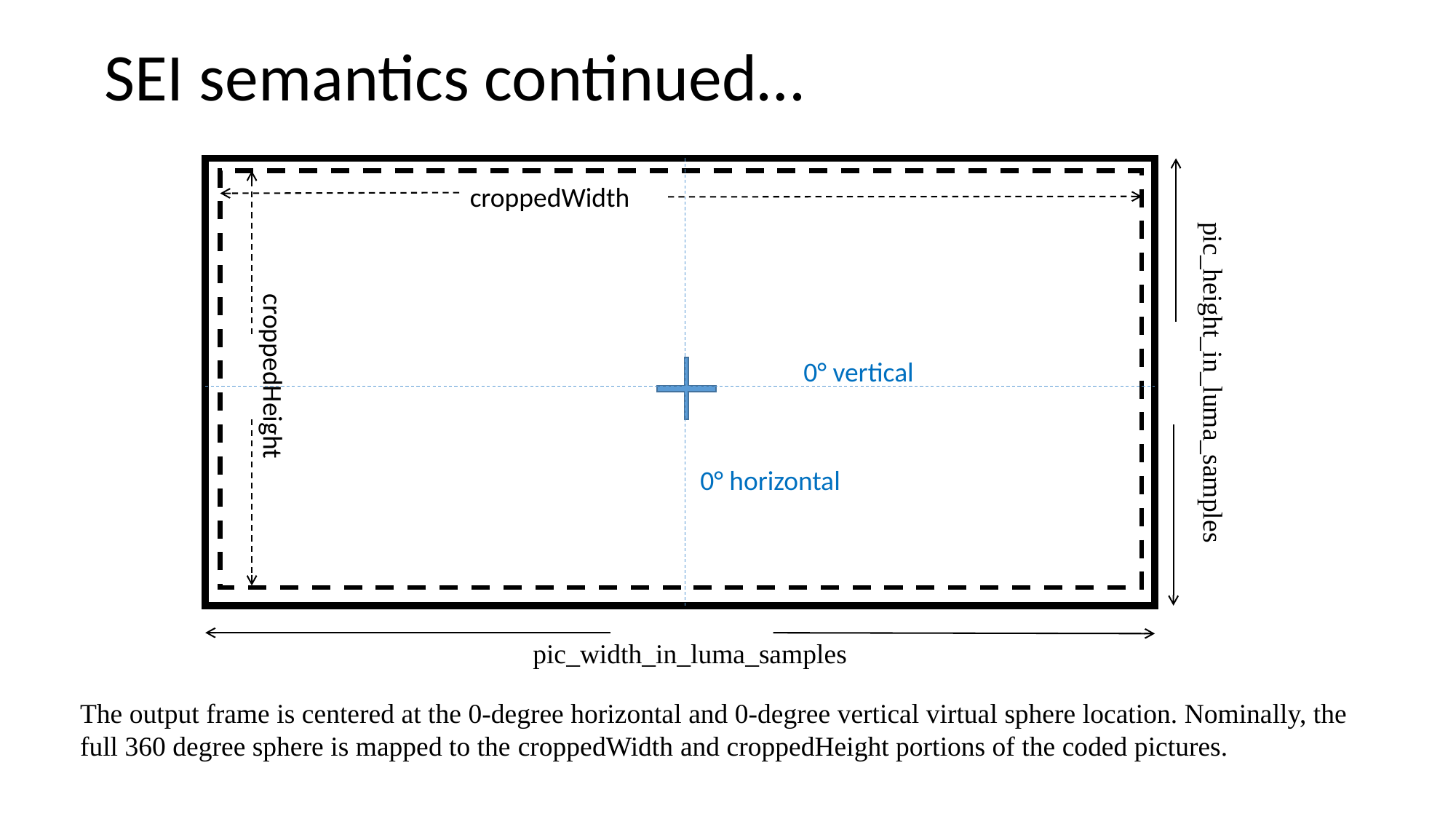

# SEI semantics continued…

croppedWidth
croppedHeight
0° vertical

pic_height_in_luma_samples
0° horizontal
pic_width_in_luma_samples
The output frame is centered at the 0-degree horizontal and 0-degree vertical virtual sphere location. Nominally, the full 360 degree sphere is mapped to the croppedWidth and croppedHeight portions of the coded pictures.